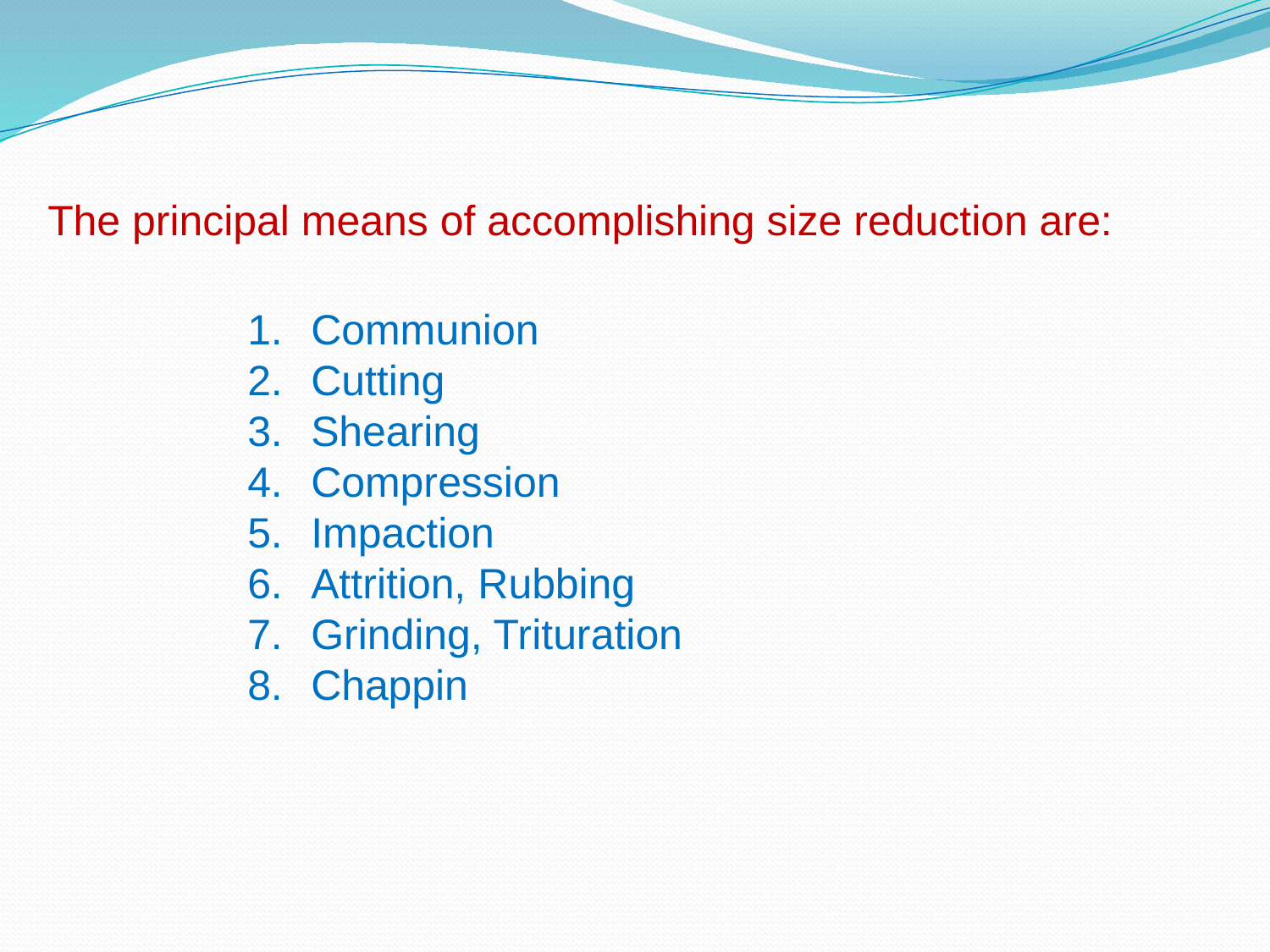

The principal means of accomplishing size reduction are:

Communion
Cutting
Shearing
Compression
Impaction
Attrition, Rubbing
Grinding, Trituration
Chappin